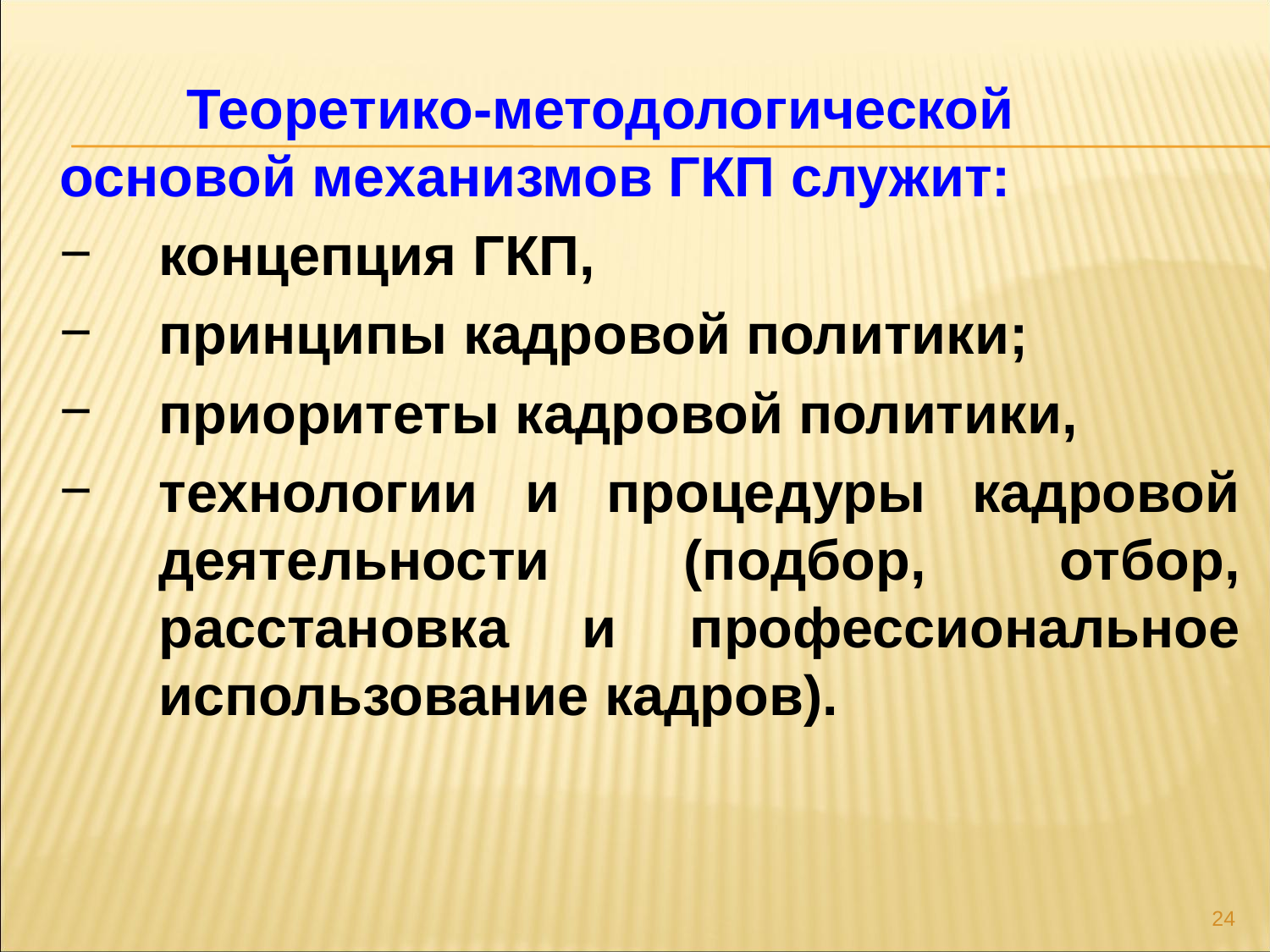

Теоретико-методологической основой механизмов ГКП служит:
концепция ГКП,
принципы кадровой политики;
приоритеты кадровой политики,
технологии и процедуры кадровой деятельности (подбор, отбор, расстановка и профессиональное использование кадров).
24